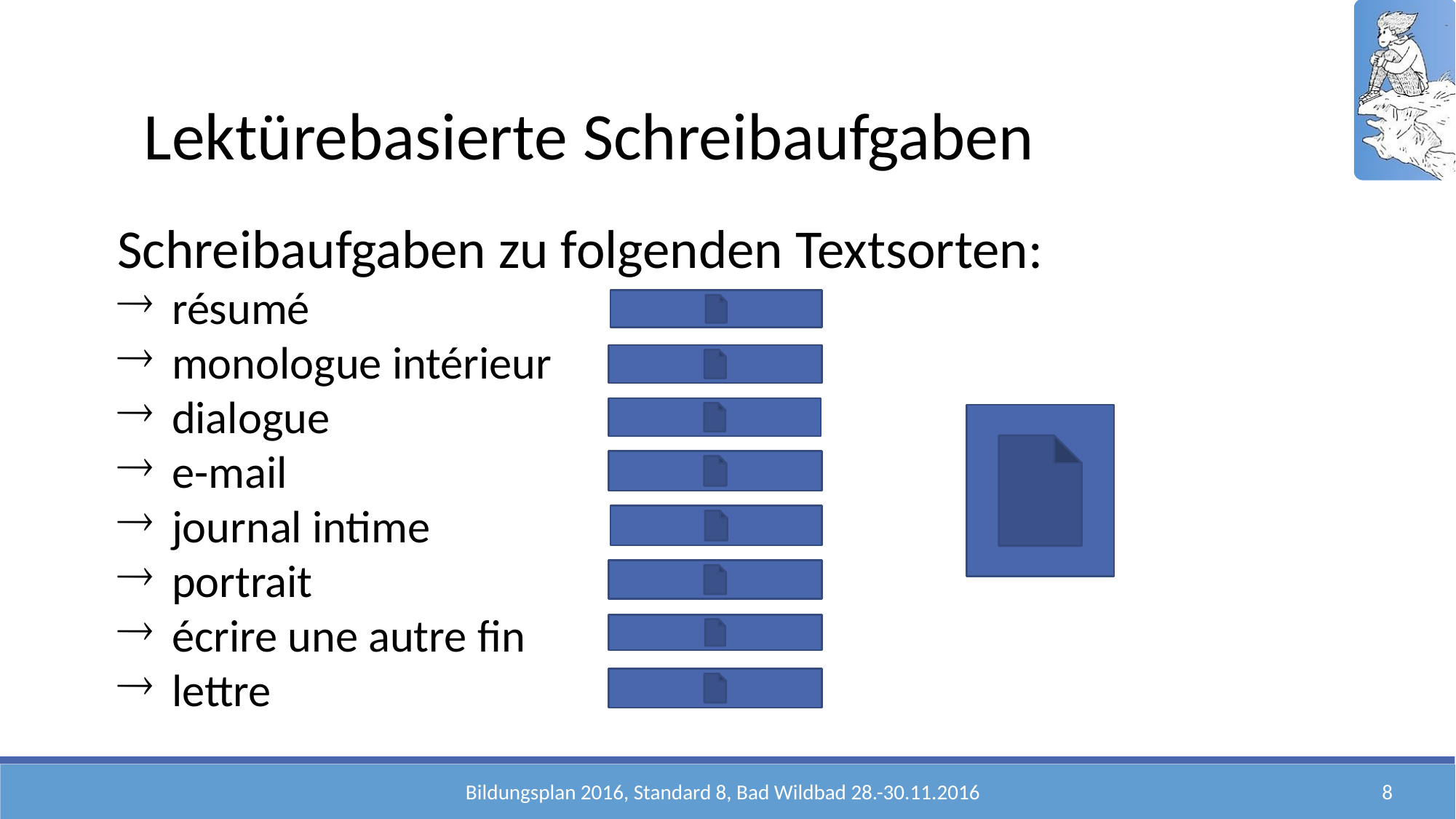

Lektürebasierte Schreibaufgaben
Schreibaufgaben zu folgenden Textsorten:
résumé
monologue intérieur
dialogue
e-mail
journal intime
portrait
écrire une autre fin
lettre